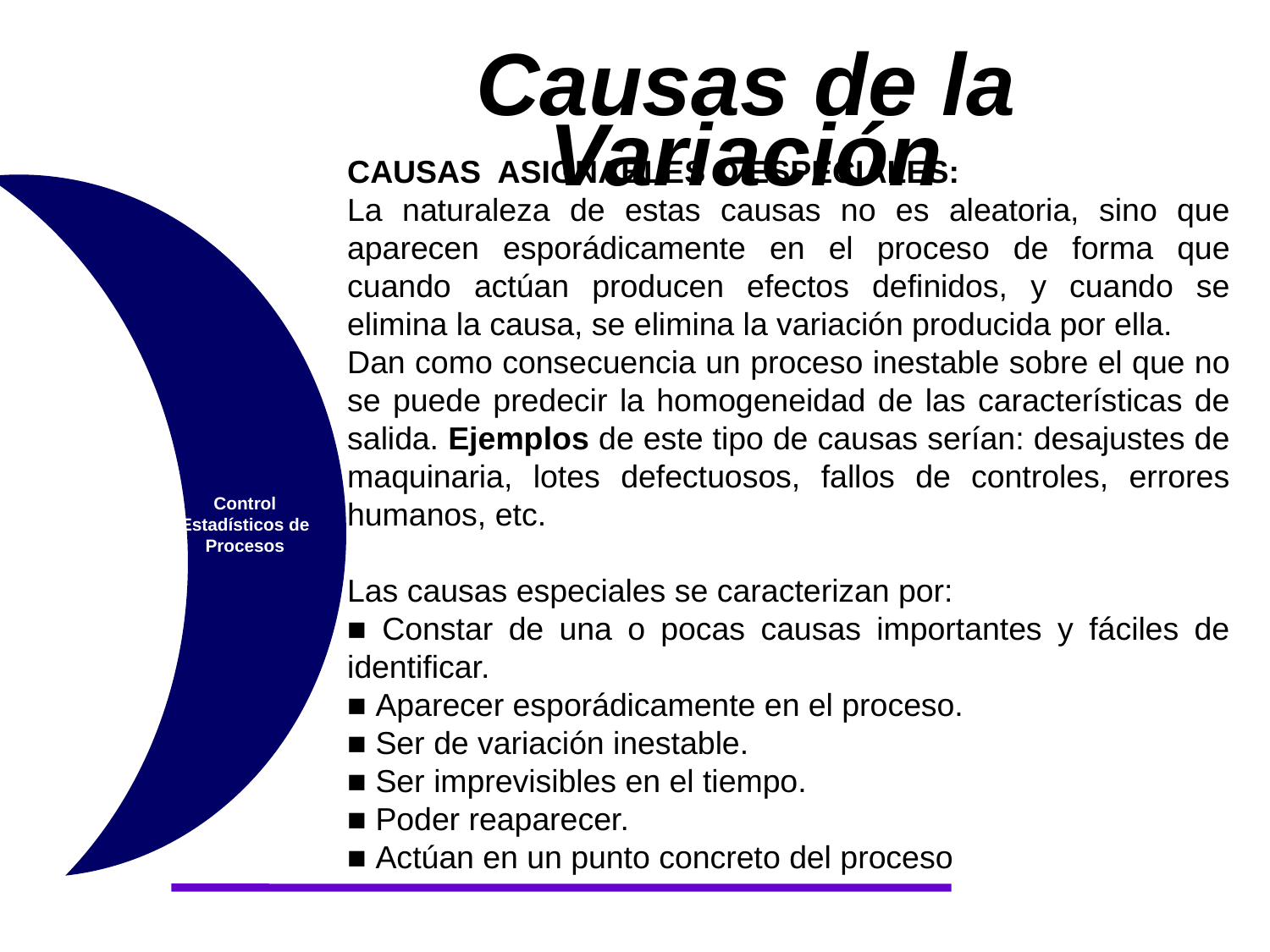

Causas de la Variación

CAUSAS  ASIGNABLES O ESPECIALES:
La naturaleza de estas causas no es aleatoria, sino que aparecen esporádicamente en el proceso de forma que cuando actúan producen efectos definidos, y cuando se elimina la causa, se elimina la variación producida por ella.
Dan como consecuencia un proceso inestable sobre el que no se puede predecir la homogeneidad de las características de salida. Ejemplos de este tipo de causas serían: desajustes de maquinaria, lotes defectuosos, fallos de controles, errores humanos, etc.

Las causas especiales se caracterizan por:
■ Constar de una o pocas causas importantes y fáciles de identificar.
■ Aparecer esporádicamente en el proceso.
■ Ser de variación inestable.
■ Ser imprevisibles en el tiempo.
■ Poder reaparecer.
■ Actúan en un punto concreto del proceso

Control Estadísticos de Procesos